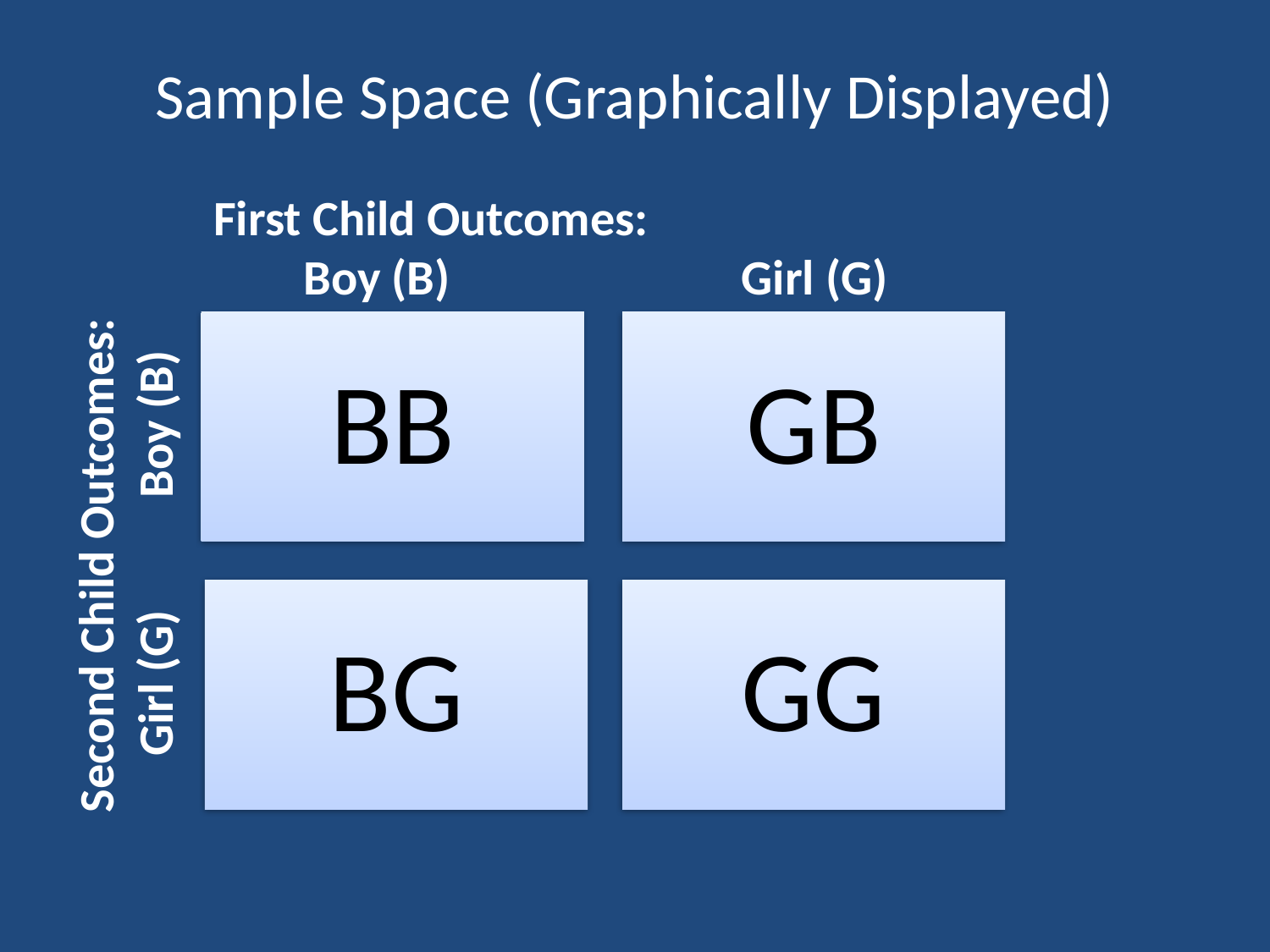

# Sample Space (Graphically Displayed)
First Child Outcomes:
        Boy (B)                          Girl (G)
BB
GB
BG
GG
Second Child Outcomes:
     Girl (G)          Boy (B)